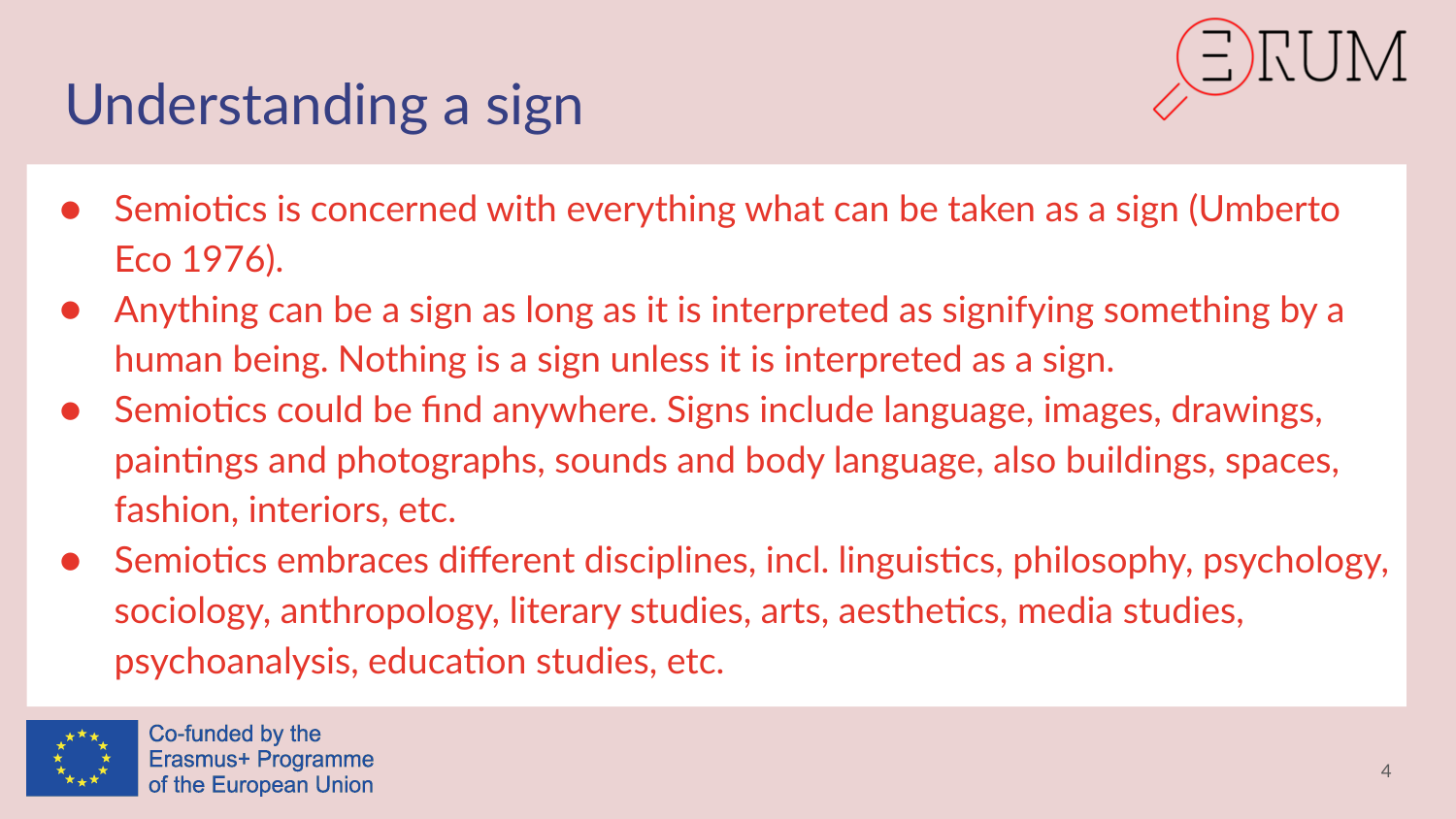

# Understanding a sign
Semiotics is concerned with everything what can be taken as a sign (Umberto Eco 1976).
Anything can be a sign as long as it is interpreted as signifying something by a human being. Nothing is a sign unless it is interpreted as a sign.
Semiotics could be find anywhere. Signs include language, images, drawings, paintings and photographs, sounds and body language, also buildings, spaces, fashion, interiors, etc.
Semiotics embraces different disciplines, incl. linguistics, philosophy, psychology, sociology, anthropology, literary studies, arts, aesthetics, media studies, psychoanalysis, education studies, etc.
4